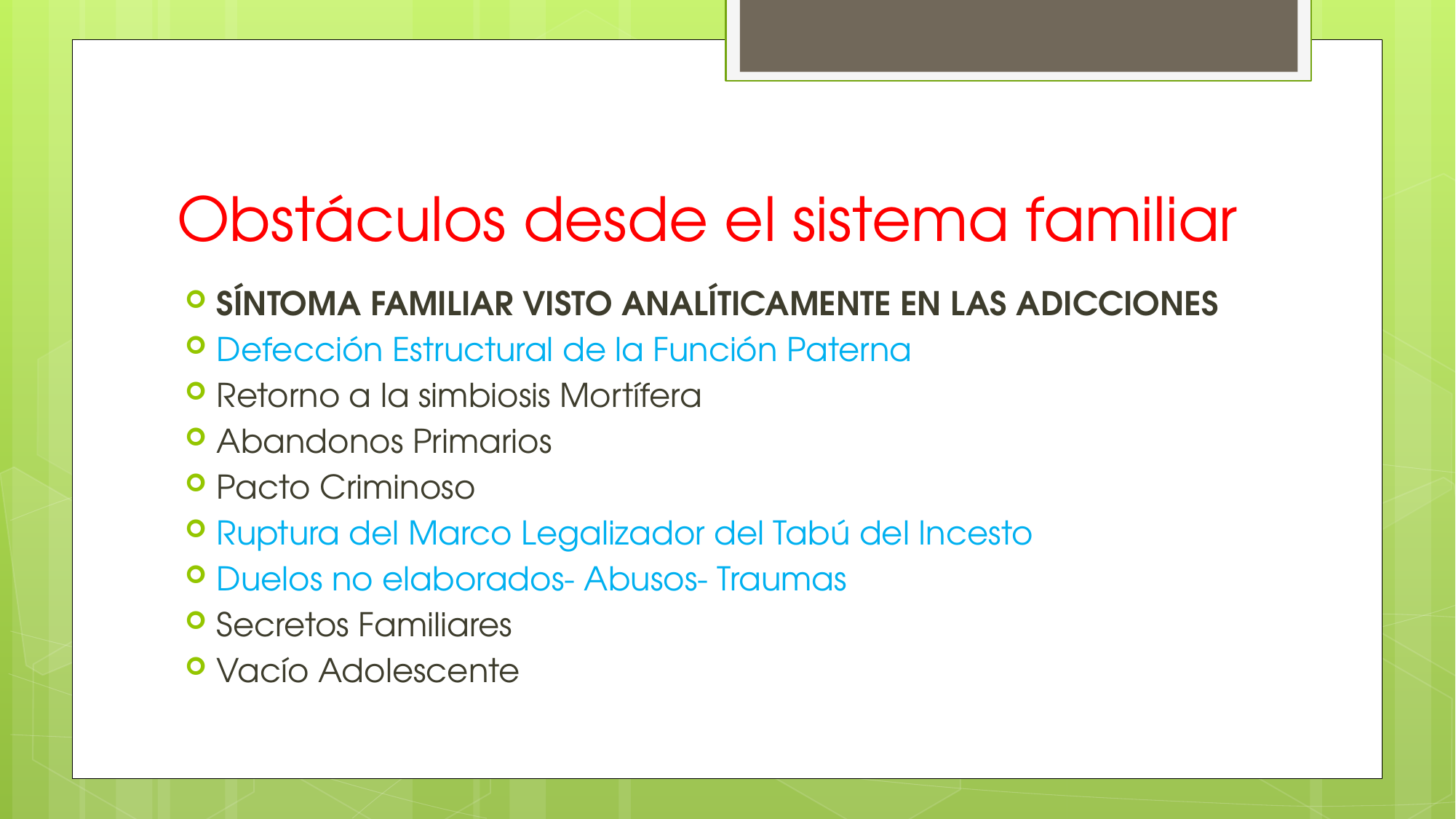

# Obstáculos desde el sistema familiar
Síntoma familiar visto analíticamente en las adicciones
Defección Estructural de la Función Paterna
Retorno a la simbiosis Mortífera
Abandonos Primarios
Pacto Criminoso
Ruptura del Marco Legalizador del Tabú del Incesto
Duelos no elaborados- Abusos- Traumas
Secretos Familiares
Vacío Adolescente